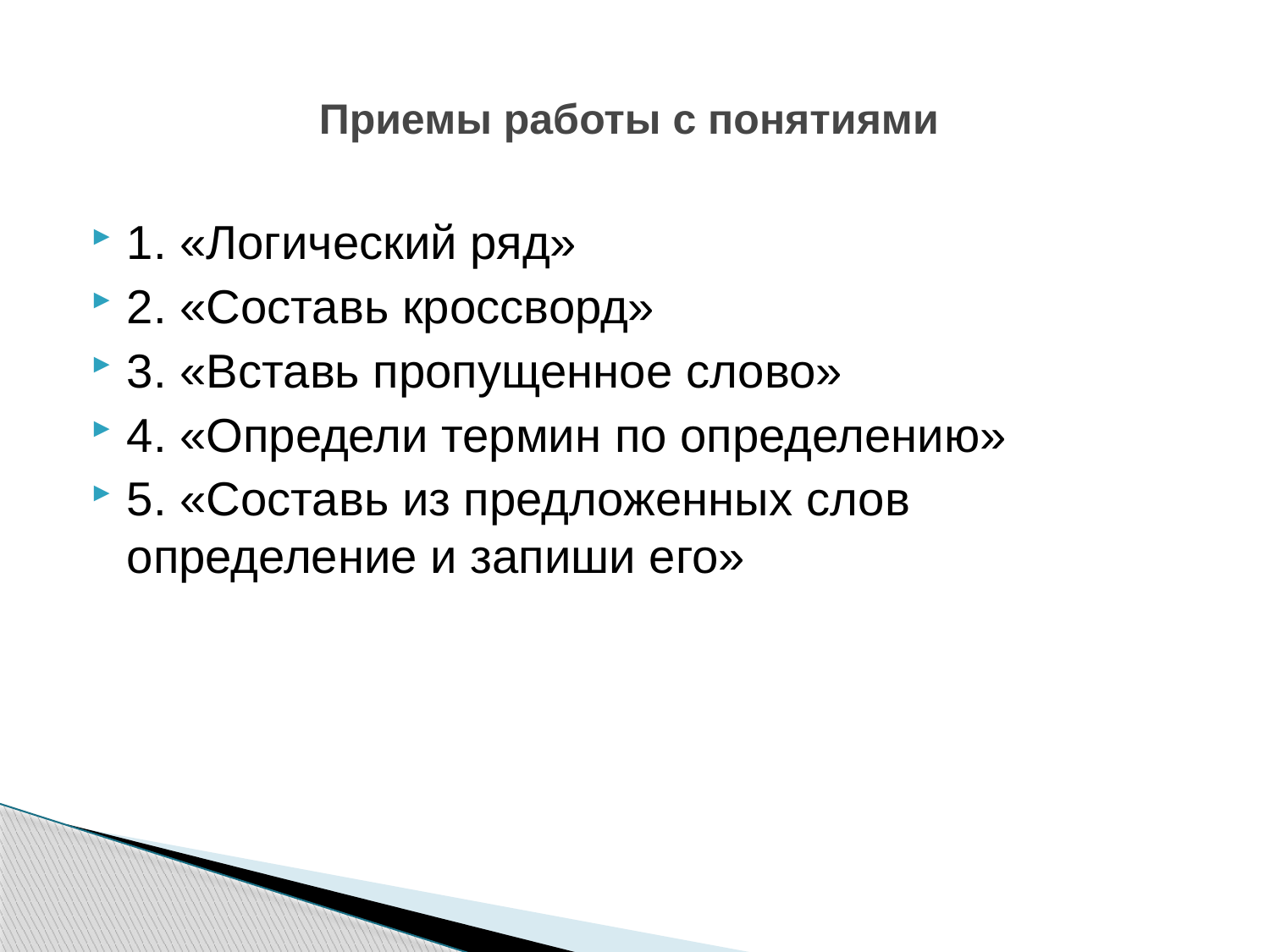

# Приемы работы с понятиями
1. «Логический ряд»
2. «Составь кроссворд»
3. «Вставь пропущенное слово»
4. «Определи термин по определению»
5. «Составь из предложенных слов определение и запиши его»